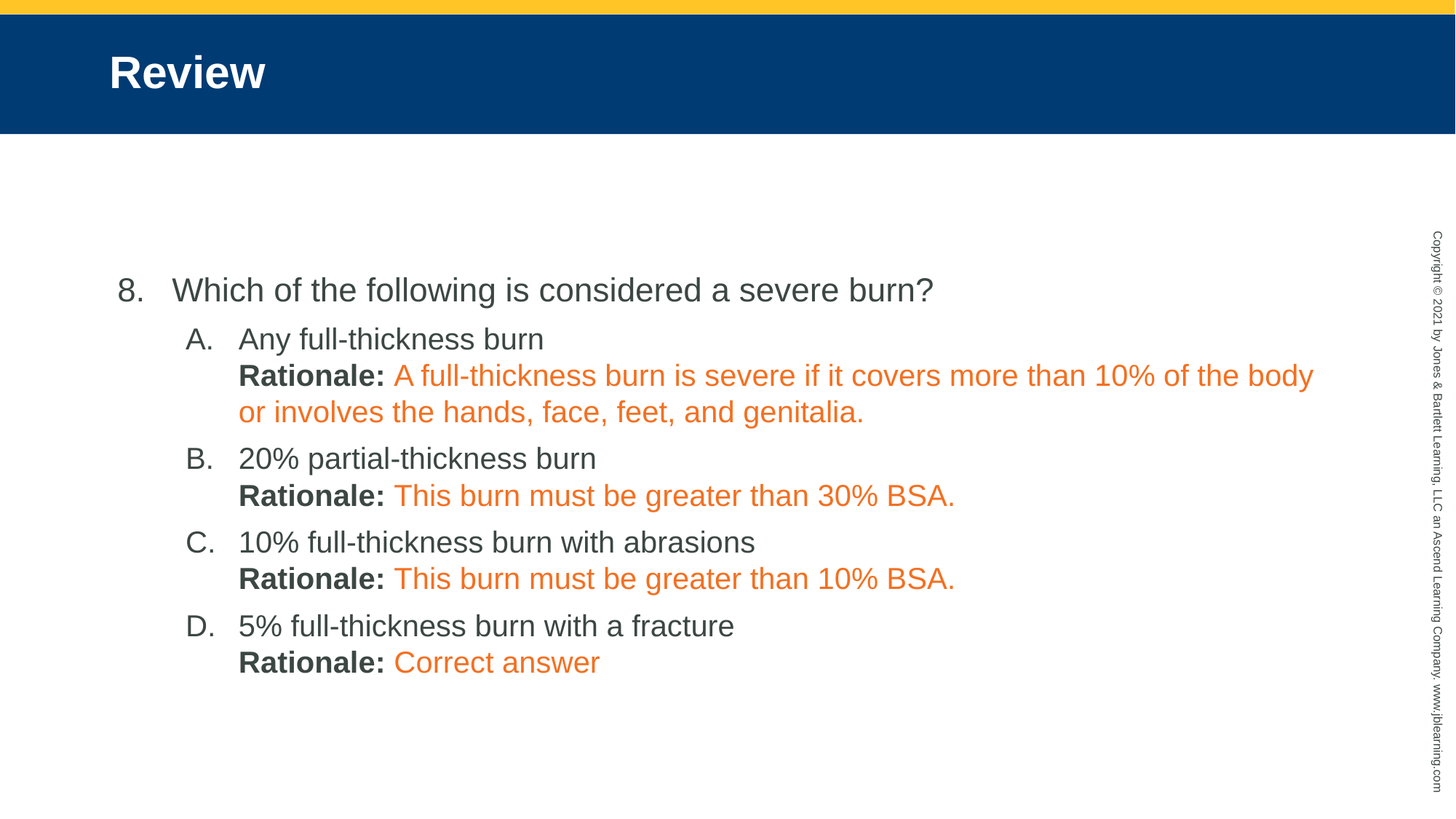

# Review
Which of the following is considered a severe burn?
Any full-thickness burn
Rationale: A full-thickness burn is severe if it covers more than 10% of the body or involves the hands, face, feet, and genitalia.
20% partial-thickness burn
Rationale: This burn must be greater than 30% BSA.
10% full-thickness burn with abrasions
Rationale: This burn must be greater than 10% BSA.
5% full-thickness burn with a fracture
Rationale: Correct answer